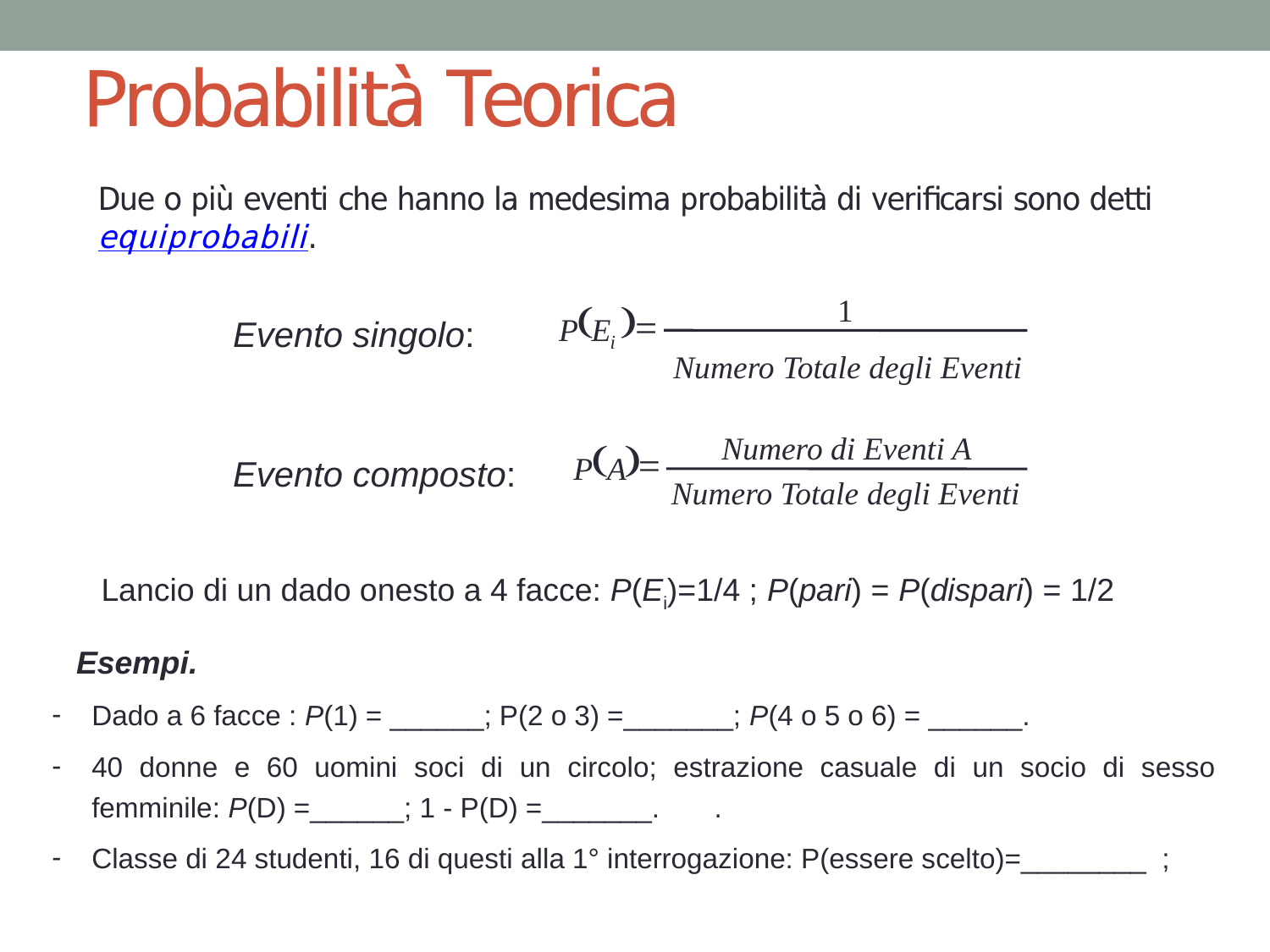

# Probabilità Teorica
Due o più eventi che hanno la medesima probabilità di verificarsi sono detti equiprobabili.
1
(
)
=
P
E
i

Numero Totale degli Eventi
Evento singolo:
Numero di Eventi A
(
)
=
P
A

Numero Totale degli Eventi
Evento composto:
Lancio di un dado onesto a 4 facce: P(Ei)=1/4 ; P(pari) = P(dispari) = 1/2
Esempi.
Dado a 6 facce : P(1) = ______; P(2 o 3) =_______; P(4 o 5 o 6) = ______.
40 donne e 60 uomini soci di un circolo; estrazione casuale di un socio di sesso femminile: P(D) =______; 1 - P(D) =_______.       .
Classe di 24 studenti, 16 di questi alla 1° interrogazione: P(essere scelto)=________  ;